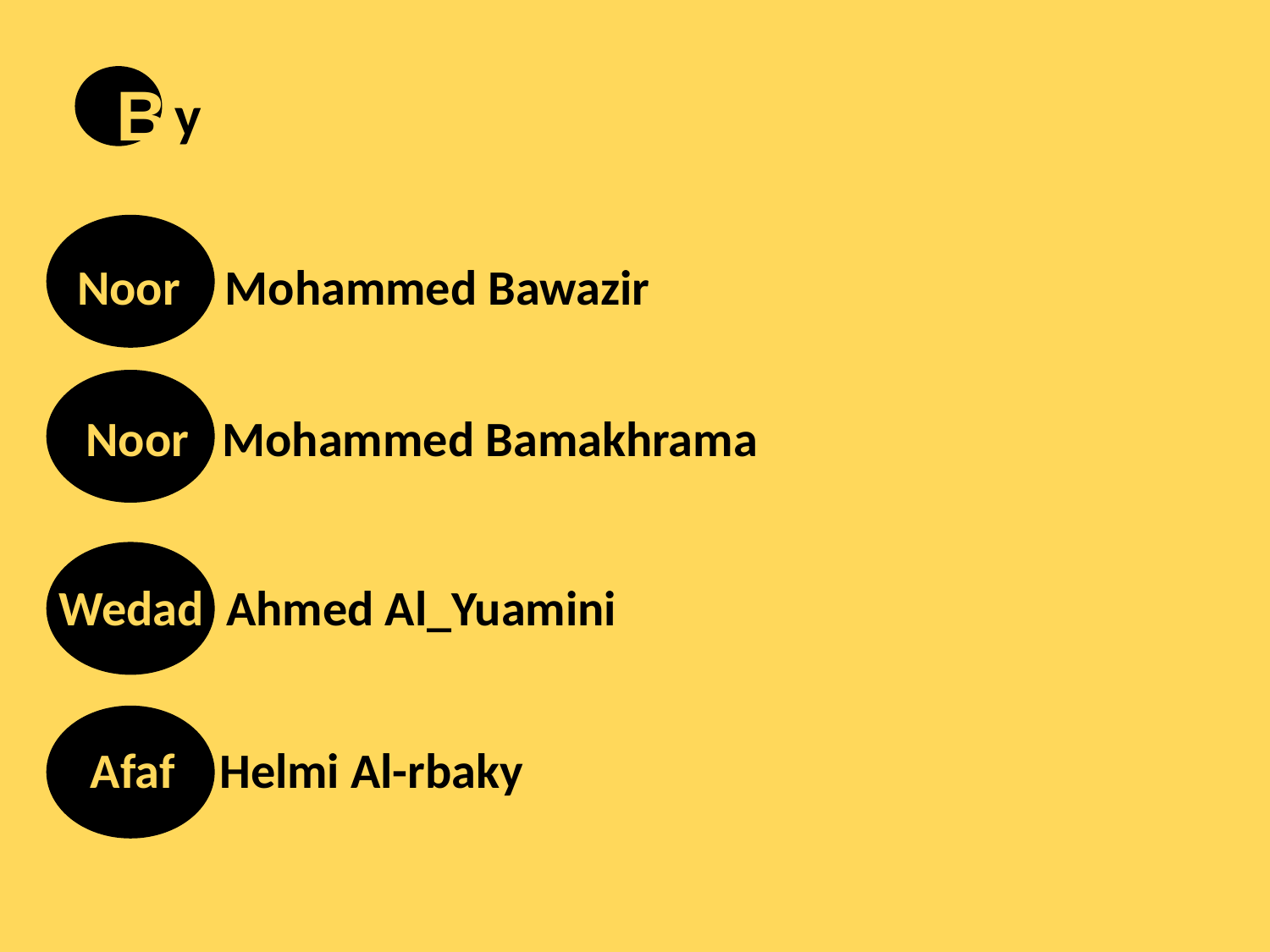

B

y

Noor    Mohammed Bawazir

Noor   Mohammed Bamakhrama

Wedad  Ahmed Al_Yuamini
Afaf    Helmi Al-rbaky